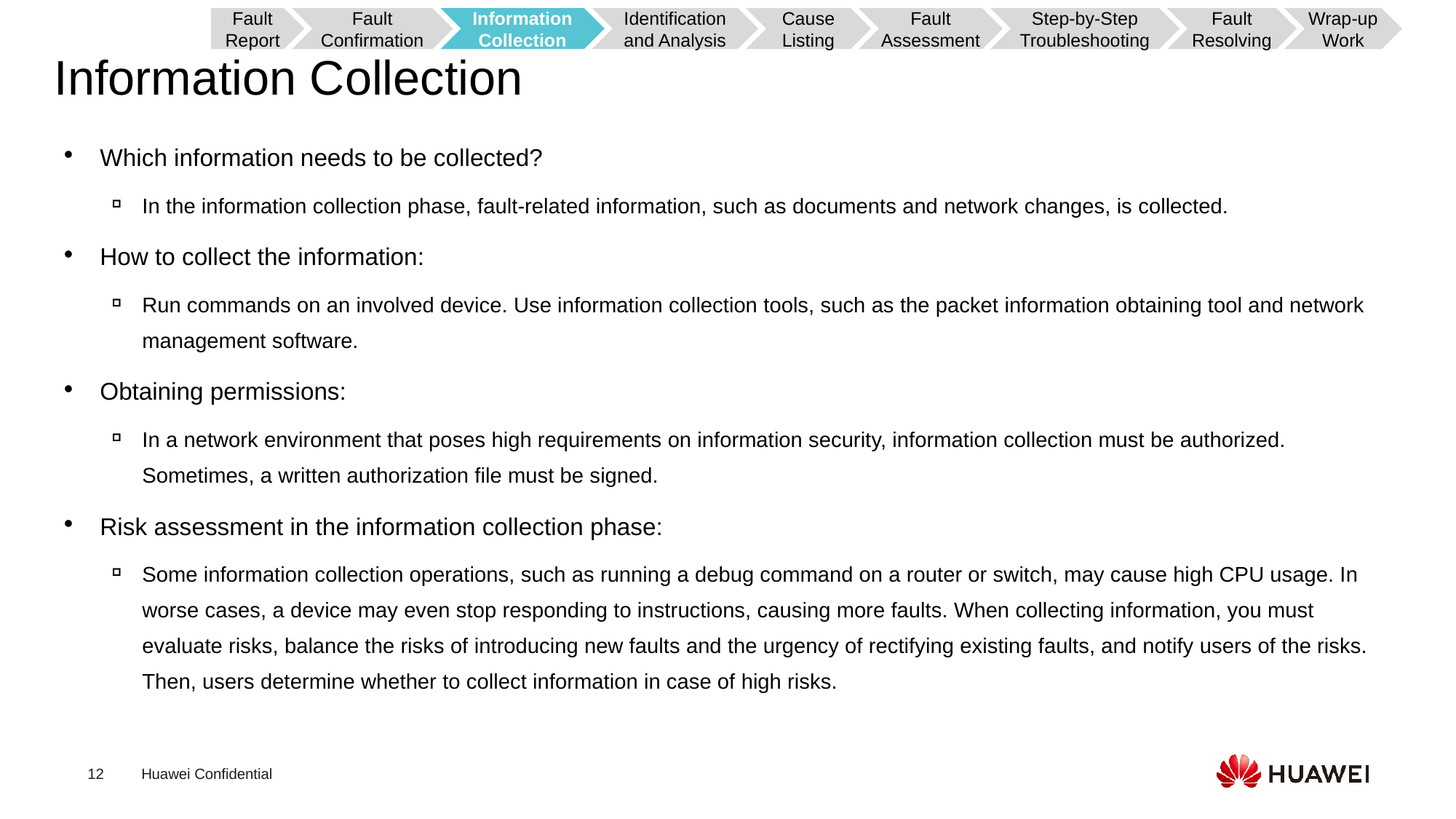

Fault Report
Fault Confirmation
Information Collection
Identification and Analysis
Cause Listing
Fault Assessment
Step-by-Step Troubleshooting
Fault Resolving
Wrap-up Work
# Information Collection
Which information needs to be collected?
In the information collection phase, fault-related information, such as documents and network changes, is collected.
How to collect the information:
Run commands on an involved device. Use information collection tools, such as the packet information obtaining tool and network management software.
Obtaining permissions:
In a network environment that poses high requirements on information security, information collection must be authorized. Sometimes, a written authorization file must be signed.
Risk assessment in the information collection phase:
Some information collection operations, such as running a debug command on a router or switch, may cause high CPU usage. In worse cases, a device may even stop responding to instructions, causing more faults. When collecting information, you must evaluate risks, balance the risks of introducing new faults and the urgency of rectifying existing faults, and notify users of the risks. Then, users determine whether to collect information in case of high risks.